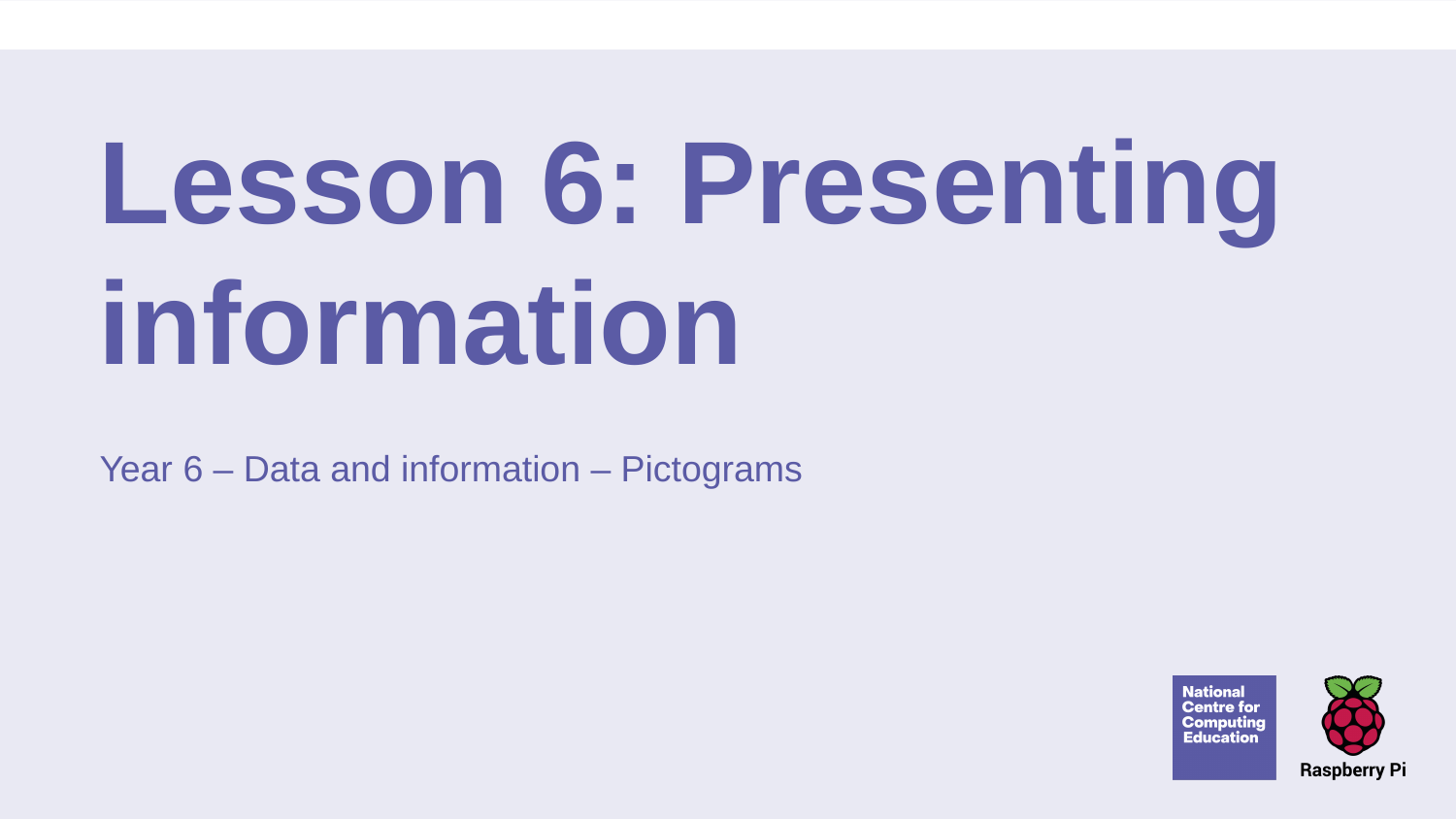

# Lesson 6: Presenting information
Year 6 – Data and information – Pictograms